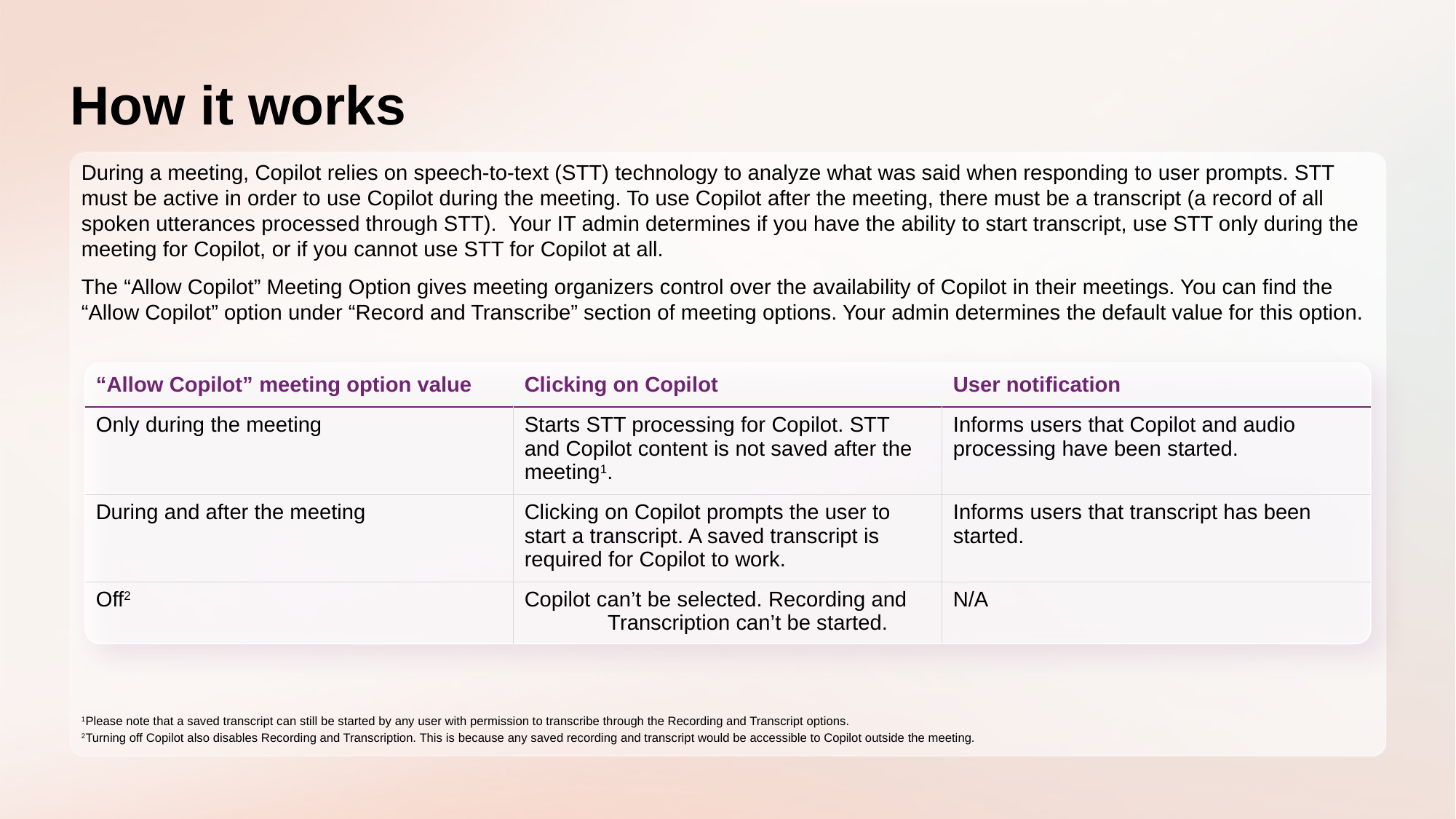

# How it works

During a meeting, Copilot relies on speech-to-text (STT) technology to analyze what was said when responding to user prompts. STT must be active in order to use Copilot during the meeting. To use Copilot after the meeting, there must be a transcript (a record of all spoken utterances processed through STT).  Your IT admin determines if you have the ability to start transcript, use STT only during the meeting for Copilot, or if you cannot use STT for Copilot at all.
The “Allow Copilot” Meeting Option gives meeting organizers control over the availability of Copilot in their meetings. You can find the “Allow Copilot” option under “Record and Transcribe” section of meeting options. Your admin determines the default value for this option.

| “Allow Copilot” meeting option value | Clicking on Copilot | User notification |
| --- | --- | --- |
| Only during the meeting | Starts STT processing for Copilot. STT and Copilot content is not saved after the meeting1. | Informs users that Copilot and audio processing have been started. |
| During and after the meeting | Clicking on Copilot prompts the user to start a transcript. A saved transcript is required for Copilot to work. | Informs users that transcript has been started. |
| Off2 | Copilot can’t be selected. Recording and Transcription can’t be started. | N/A |
1Please note that a saved transcript can still be started by any user with permission to transcribe through the Recording and Transcript options.
2Turning off Copilot also disables Recording and Transcription. This is because any saved recording and transcript would be accessible to Copilot outside the meeting.